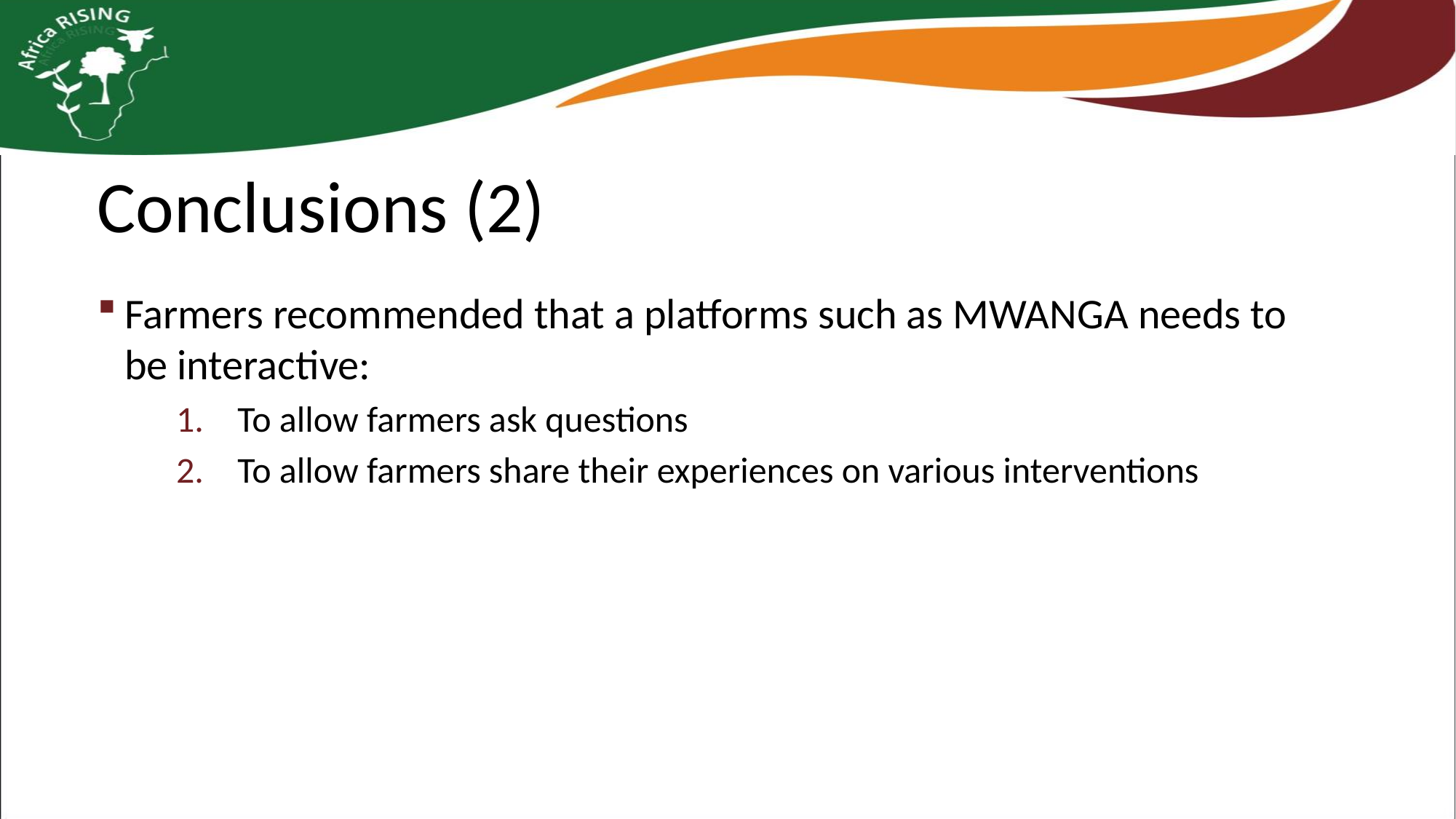

Conclusions (2)
Farmers recommended that a platforms such as MWANGA needs to be interactive:
To allow farmers ask questions
To allow farmers share their experiences on various interventions